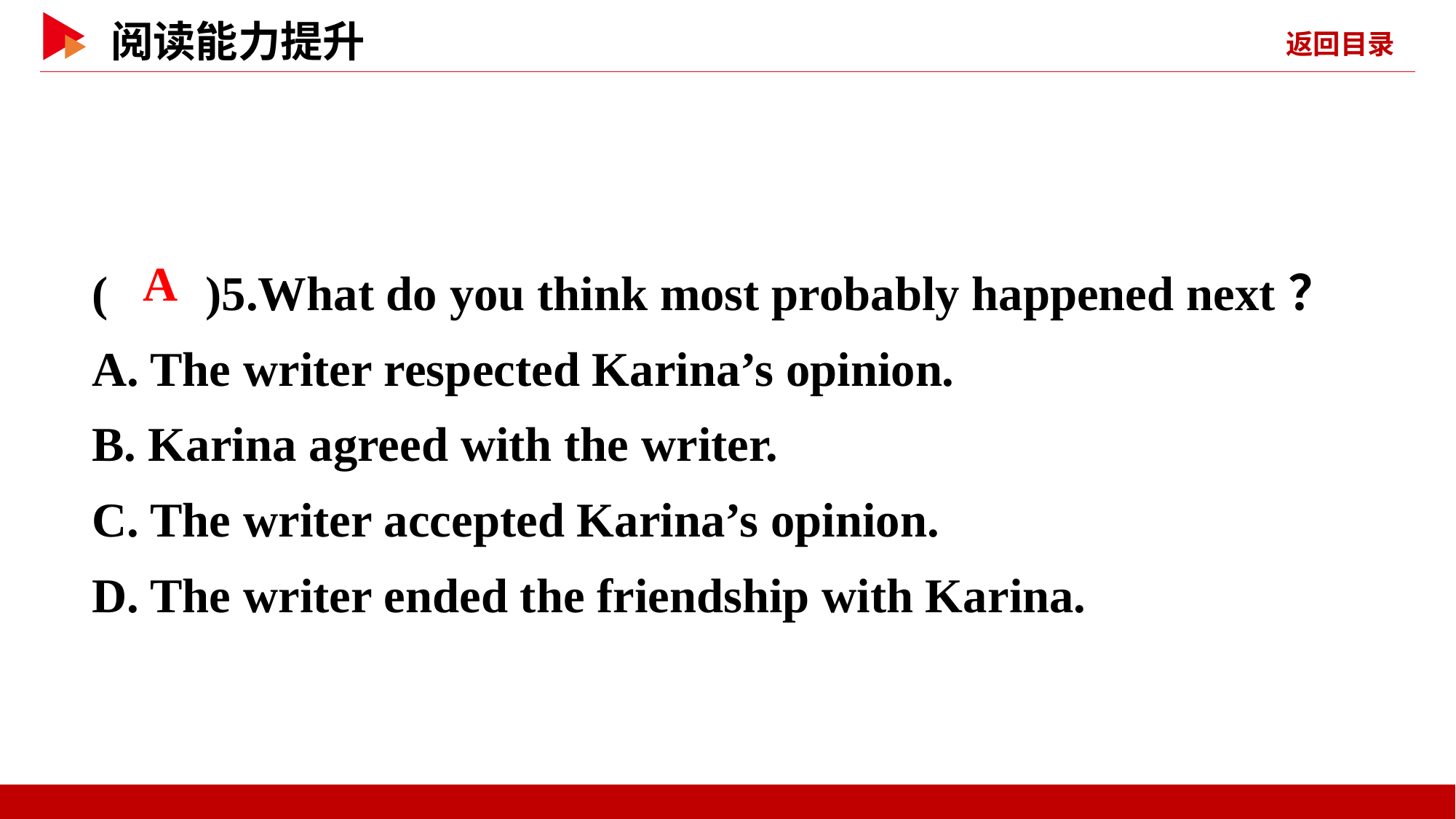

(        )5.What do you think most probably happened next？
A. The writer respected Karina’s opinion.
B. Karina agreed with the writer.
C. The writer accepted Karina’s opinion.
D. The writer ended the friendship with Karina.
   A